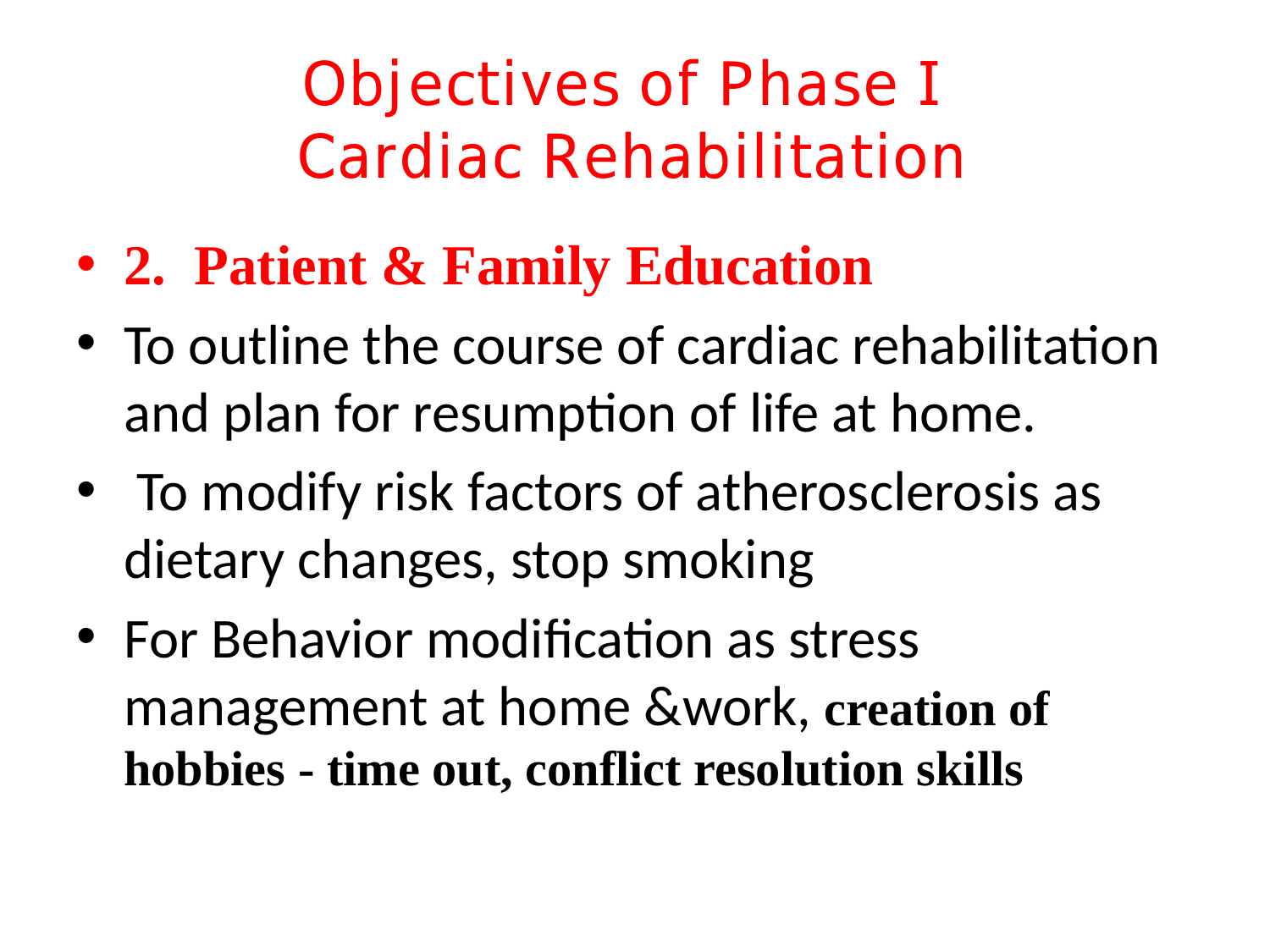

# Objectives of Phase I Cardiac Rehabilitation
2.  Patient & Family Education
To outline the course of cardiac rehabilitation and plan for resumption of life at home.
 To modify risk factors of atherosclerosis as dietary changes, stop smoking
For Behavior modification as stress management at home &work, creation of hobbies - time out, conflict resolution skills